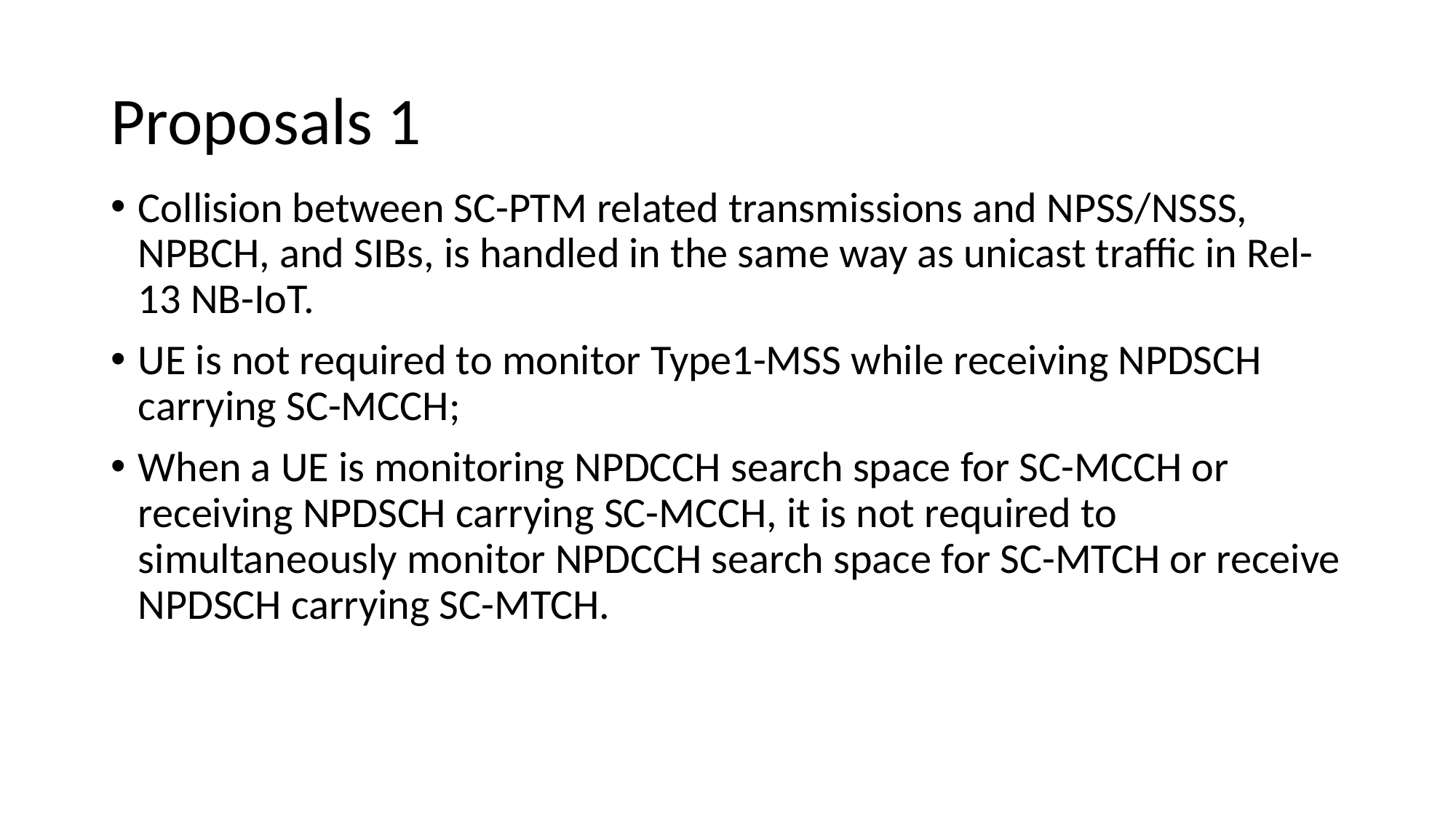

# Proposals 1
Collision between SC-PTM related transmissions and NPSS/NSSS, NPBCH, and SIBs, is handled in the same way as unicast traffic in Rel-13 NB-IoT.
UE is not required to monitor Type1-MSS while receiving NPDSCH carrying SC-MCCH;
When a UE is monitoring NPDCCH search space for SC-MCCH or receiving NPDSCH carrying SC-MCCH, it is not required to simultaneously monitor NPDCCH search space for SC-MTCH or receive NPDSCH carrying SC-MTCH.